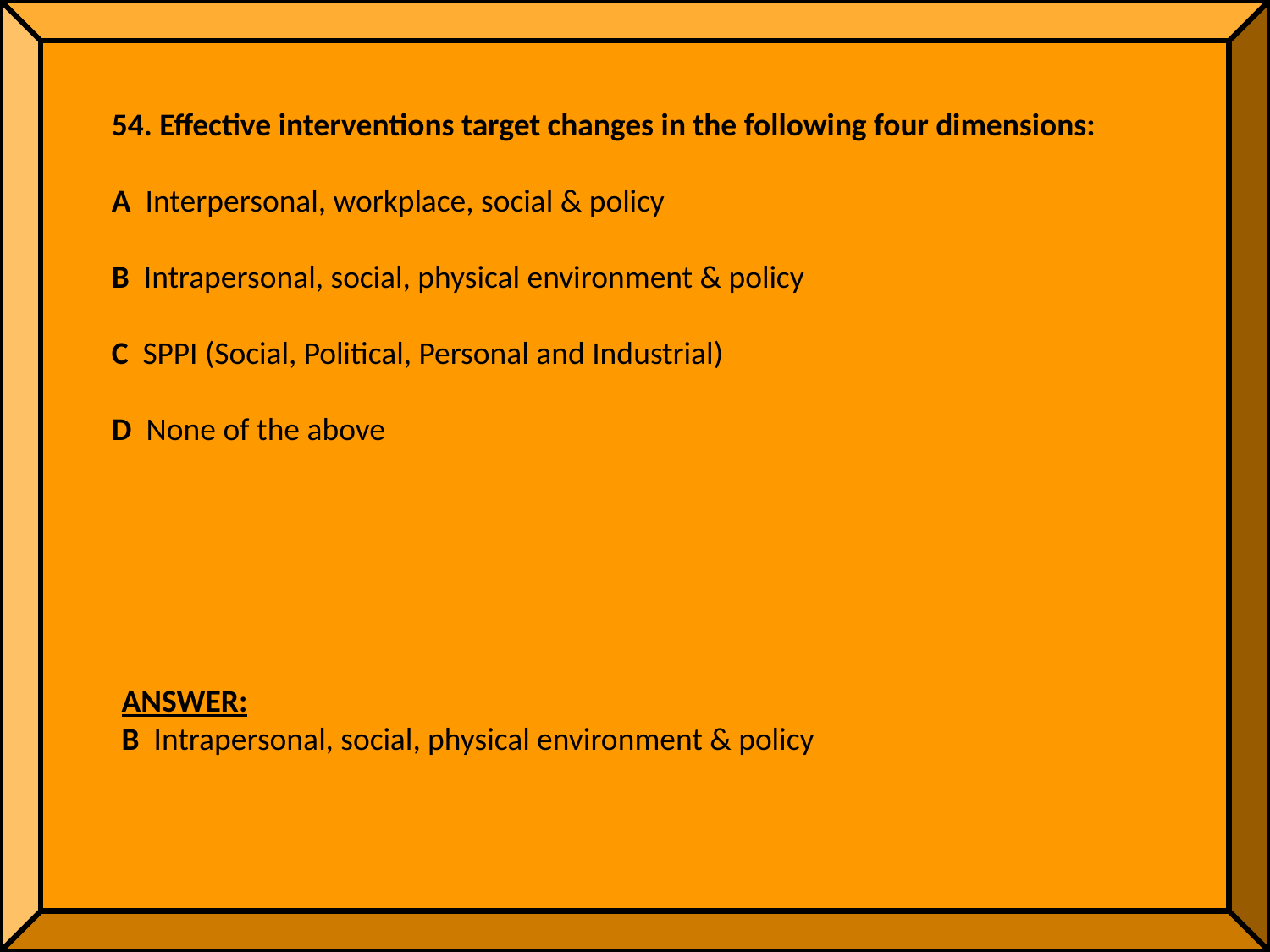

54. Effective interventions target changes in the following four dimensions:

A  Interpersonal, workplace, social & policy

B  Intrapersonal, social, physical environment & policy

C  SPPI (Social, Political, Personal and Industrial)

D  None of the above

ANSWER:
B  Intrapersonal, social, physical environment & policy